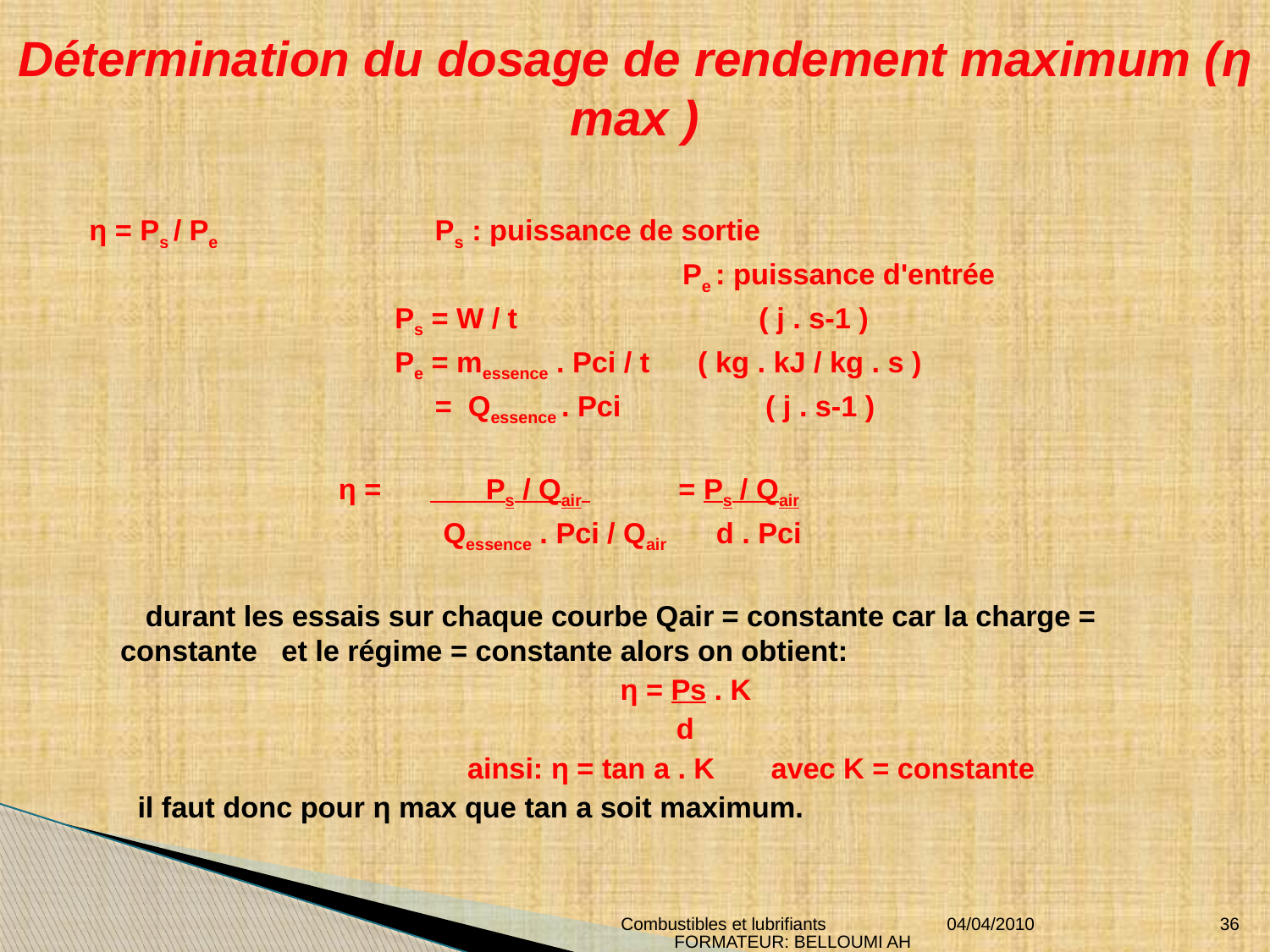

# Détermination du dosage de rendement maximum (η max )
η = Ps / Pe                           Ps : puissance de sortie
                                                 Pe : puissance d'entrée
                                      Ps = W / t                              ( j . s-1 )
                                      Pe = messence . Pci / t      ( kg . kJ / kg . s )
                                           =  Qessence . Pci                  ( j . s-1 )

                               η =             Ps / Qair 	  = Ps / Qair
                                            Qessence . Pci / Qair       d . Pci

       durant les essais sur chaque courbe Qair = constante car la charge = constante   et le régime = constante alors on obtient:
                                                                  η = Ps . K
                                                                         d
                                               ainsi: η = tan a . K       avec K = constante
      il faut donc pour η max que tan a soit maximum.

Combustibles et lubrifiants                              FORMATEUR: BELLOUMI AHMED
04/04/2010
36